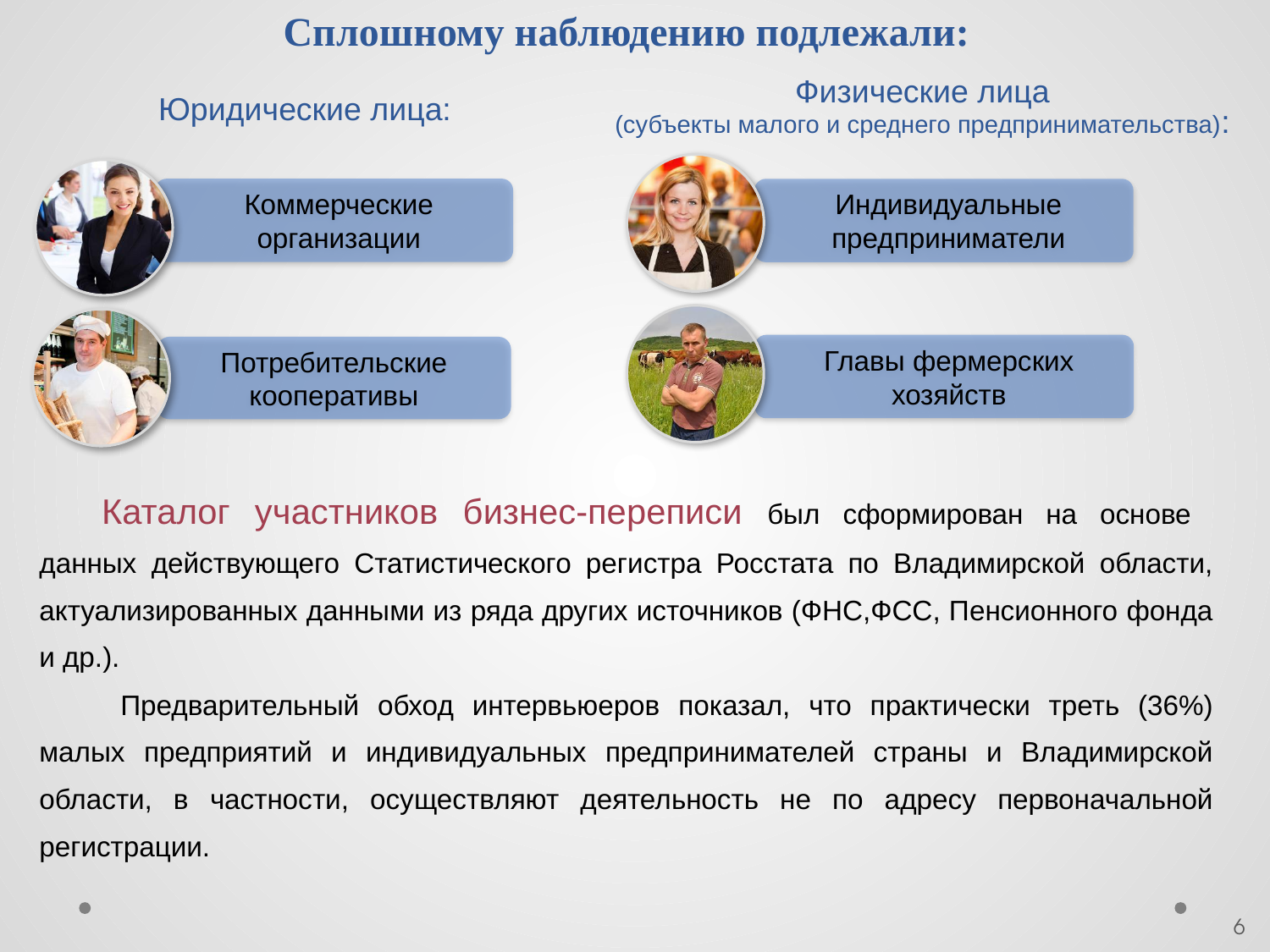

Сплошному наблюдению подлежали:
Физические лица
(субъекты малого и среднего предпринимательства):
Юридические лица:

Индивидуальные предприниматели

Коммерческие организации

Главы фермерских хозяйств
\
Потребительские кооперативы
Каталог участников бизнес-переписи был сформирован на основе  данных действующего Статистического регистра Росстата по Владимирской области, актуализированных данными из ряда других источников (ФНС,ФСС, Пенсионного фонда и др.).
 Предварительный обход интервьюеров показал, что практически треть (36%) малых предприятий и индивидуальных предпринимателей страны и Владимирской области, в частности, осуществляют деятельность не по адресу первоначальной регистрации.
6